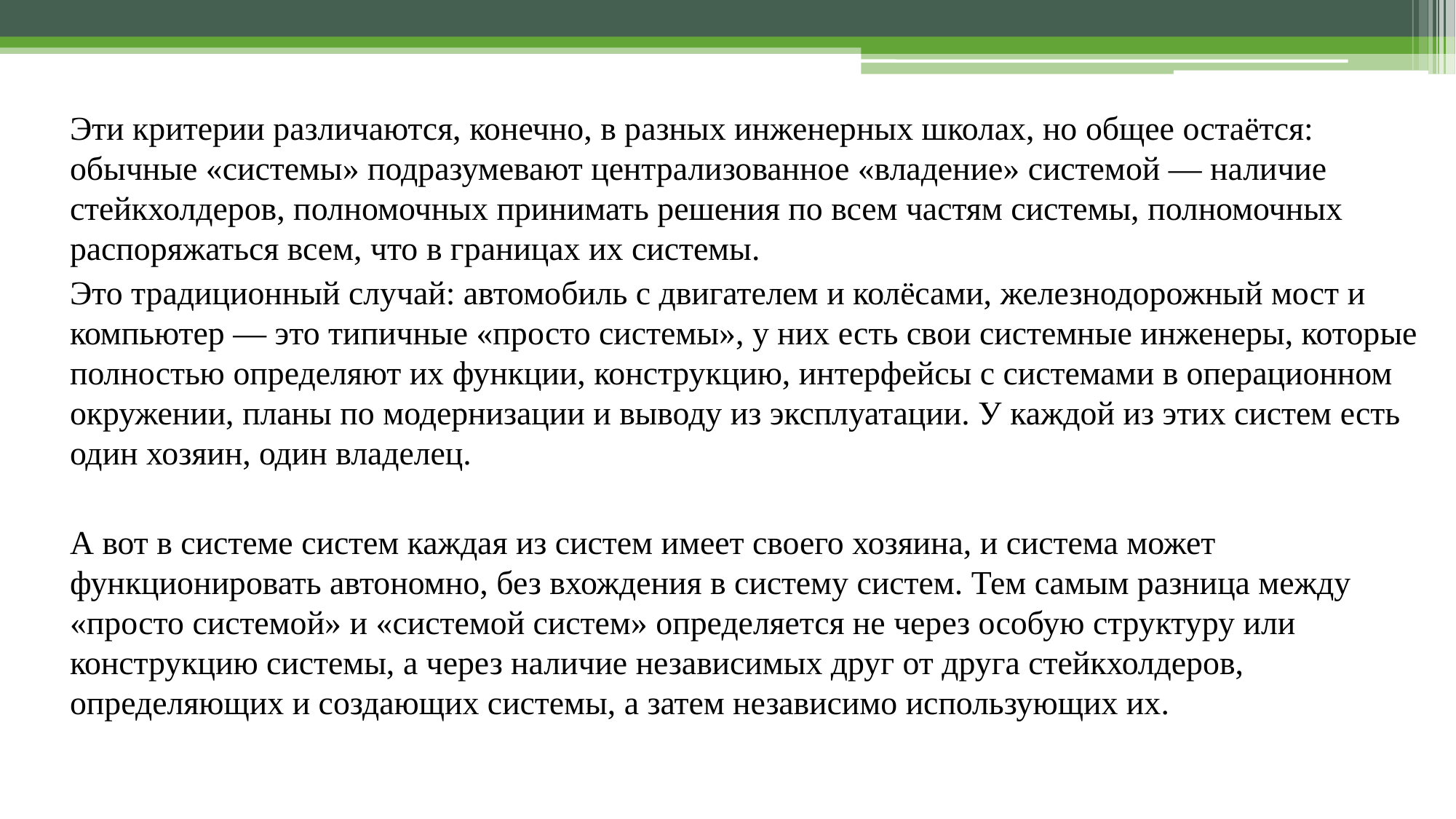

Эти критерии различаются, конечно, в разных инженерных школах, но общее остаётся: обычные «системы» подразумевают централизованное «владение» системой — наличие стейкхолдеров, полномочных принимать решения по всем частям системы, полномочных распоряжаться всем, что в границах их системы.
Это традиционный случай: автомобиль с двигателем и колёсами, железнодорожный мост и компьютер — это типичные «просто системы», у них есть свои системные инженеры, которые полностью определяют их функции, конструкцию, интерфейсы с системами в операционном окружении, планы по модернизации и выводу из эксплуатации. У каждой из этих систем есть один хозяин, один владелец.

А вот в системе систем каждая из систем имеет своего хозяина, и система может функционировать автономно, без вхождения в систему систем. Тем самым разница между «просто системой» и «системой систем» определяется не через особую структуру или конструкцию системы, а через наличие независимых друг от друга стейкхолдеров, определяющих и создающих системы, а затем независимо использующих их.